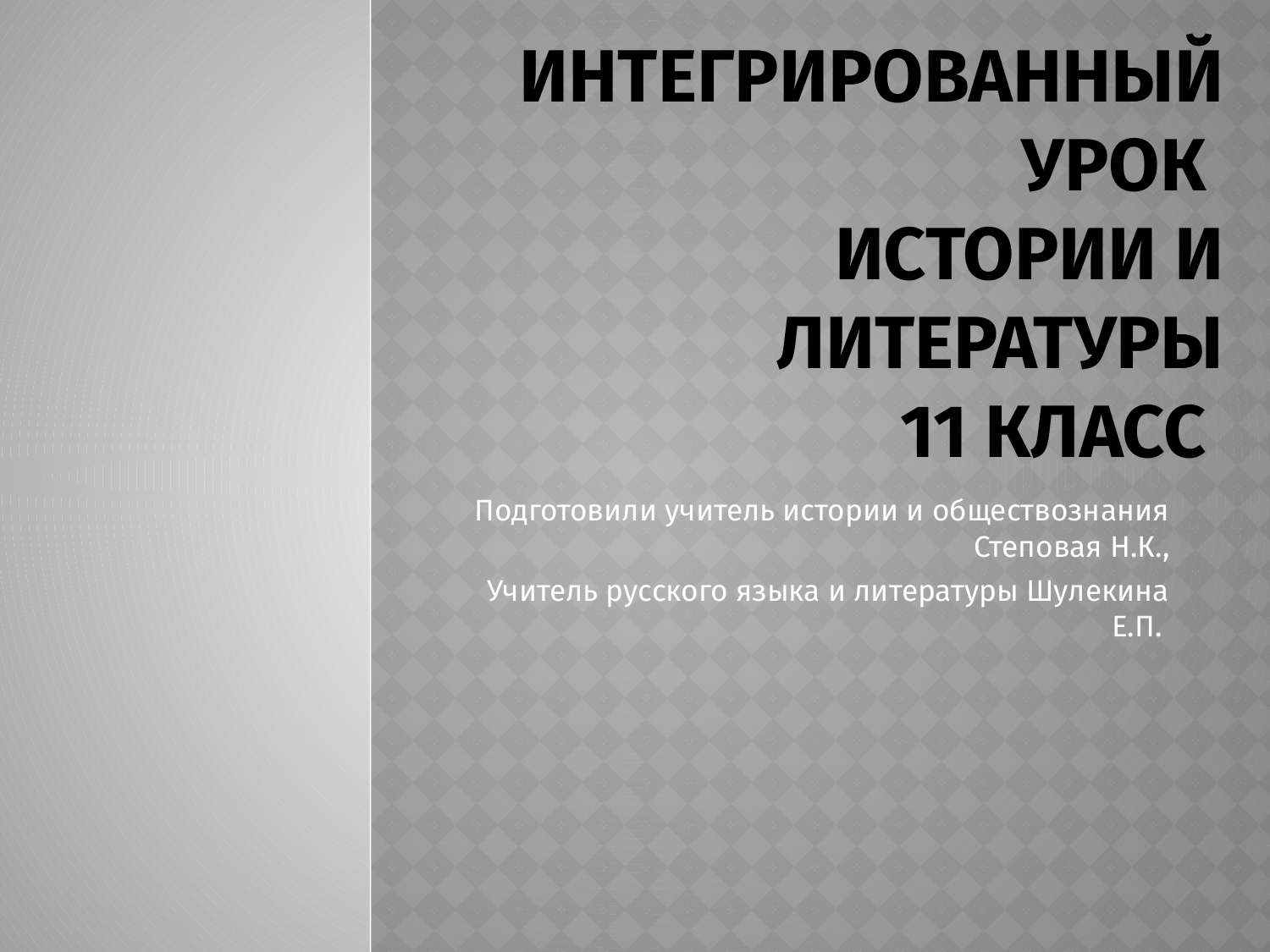

# Интегрированный урок истории и литературы 11 класс
Подготовили учитель истории и обществознания  Степовая Н.К.,
Учитель русского языка и литературы Шулекина Е.П.